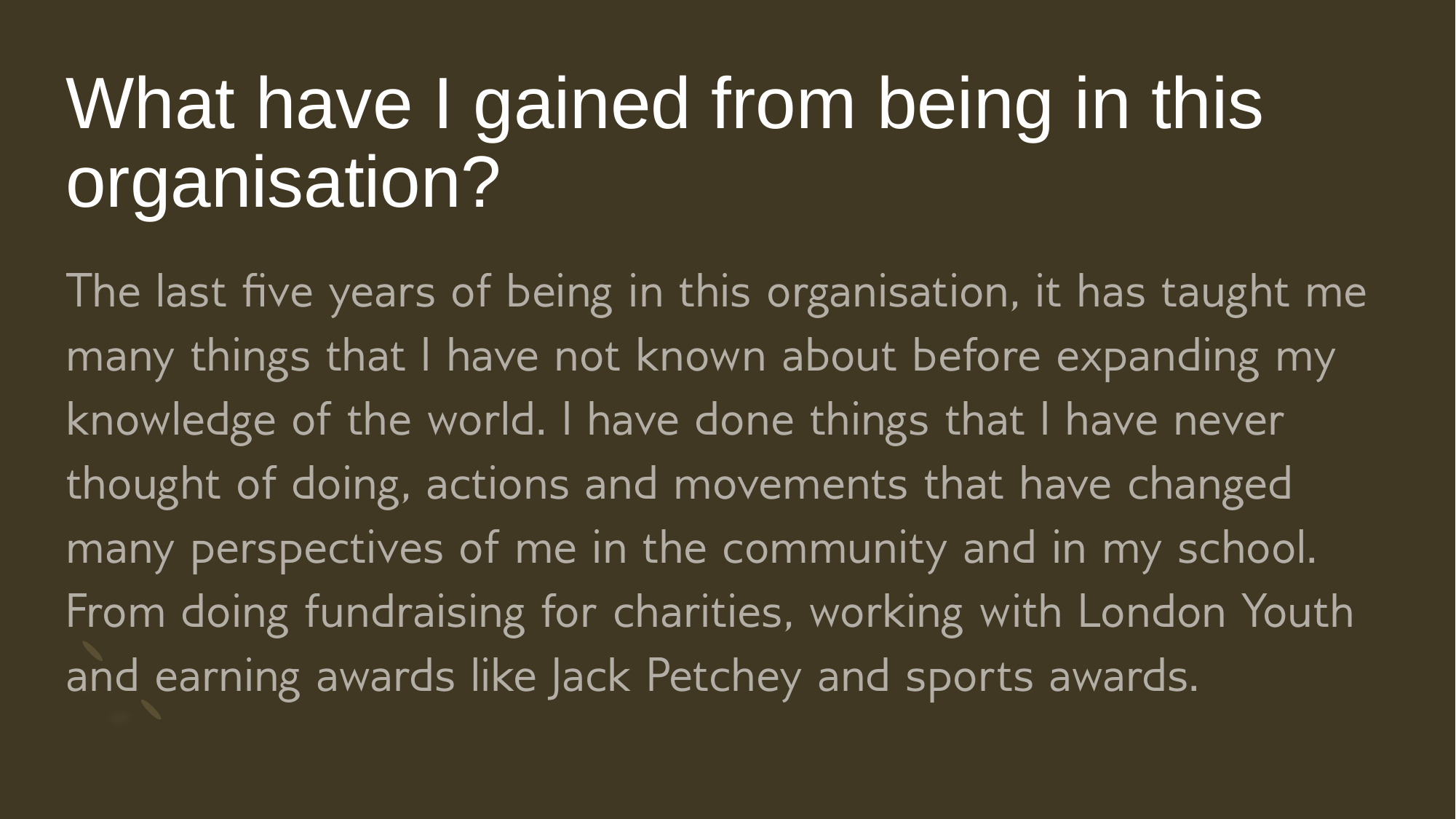

# What have I gained from being in this organisation?
The last five years of being in this organisation, it has taught me many things that I have not known about before expanding my knowledge of the world. I have done things that I have never thought of doing, actions and movements that have changed many perspectives of me in the community and in my school. From doing fundraising for charities, working with London Youth and earning awards like Jack Petchey and sports awards.